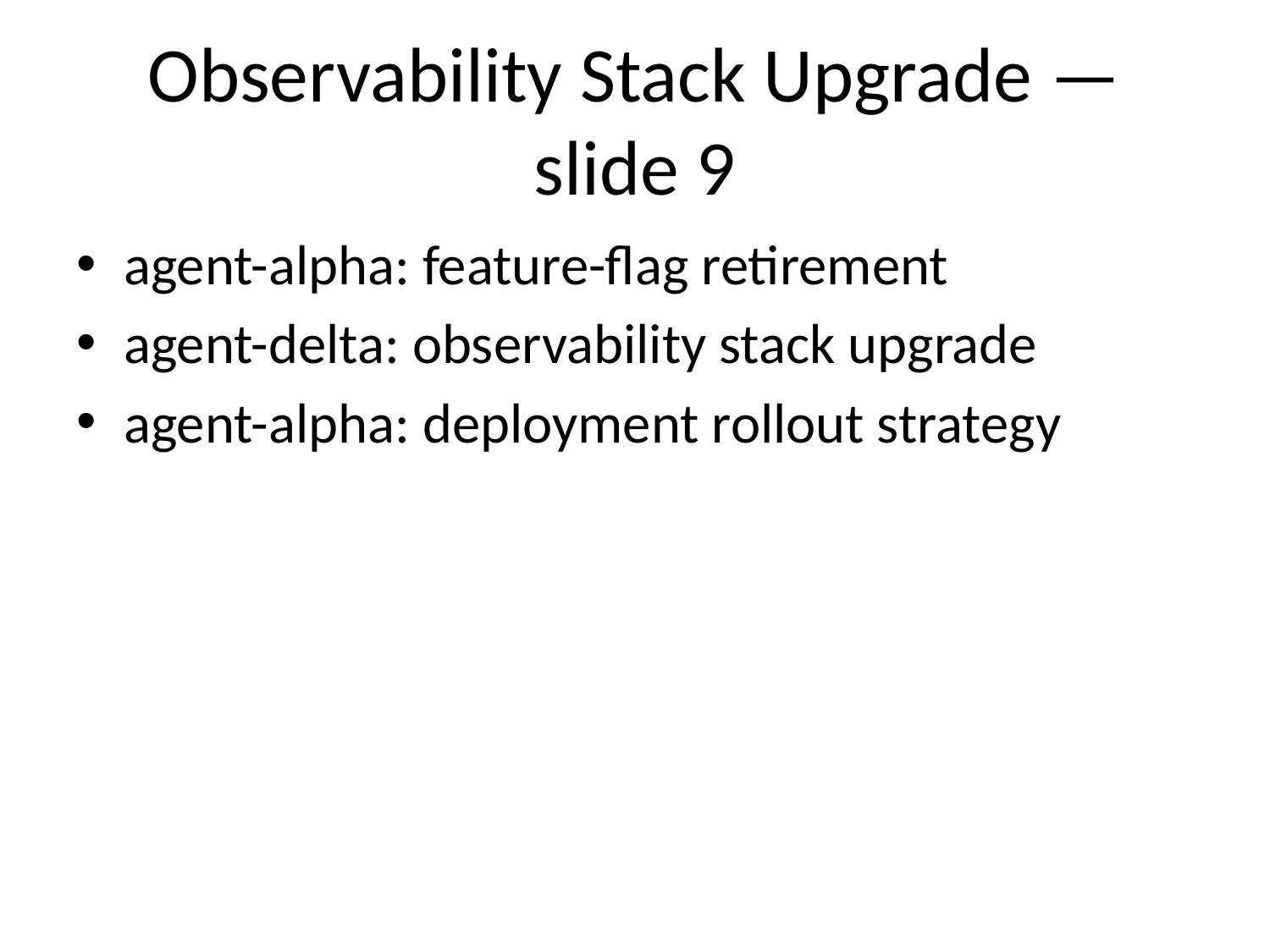

# Observability Stack Upgrade — slide 9
agent-alpha: feature-flag retirement
agent-delta: observability stack upgrade
agent-alpha: deployment rollout strategy